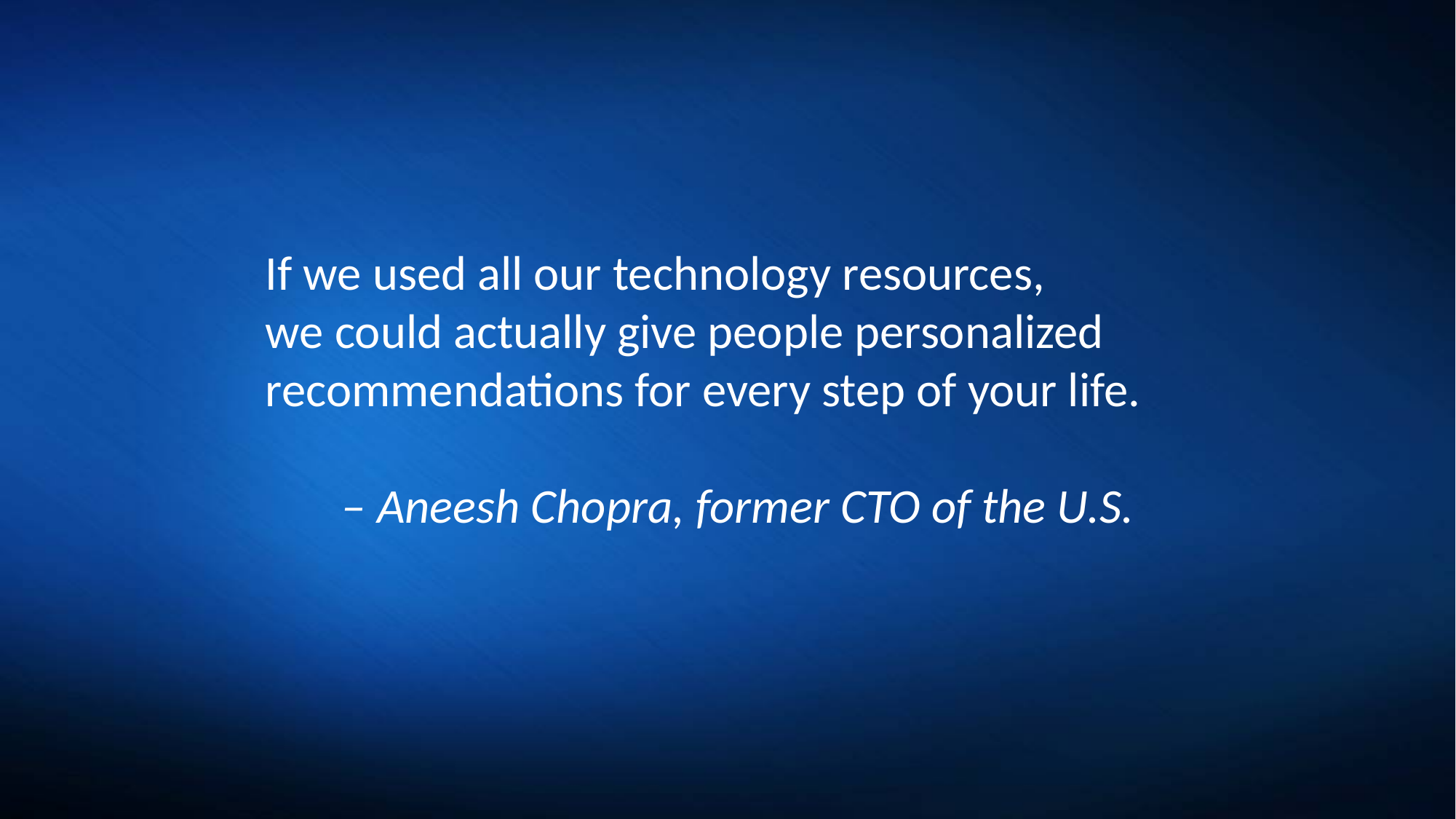

If we used all our technology resources,
we could actually give people personalized
recommendations for every step of your life.

       – Aneesh Chopra, former CTO of the U.S.